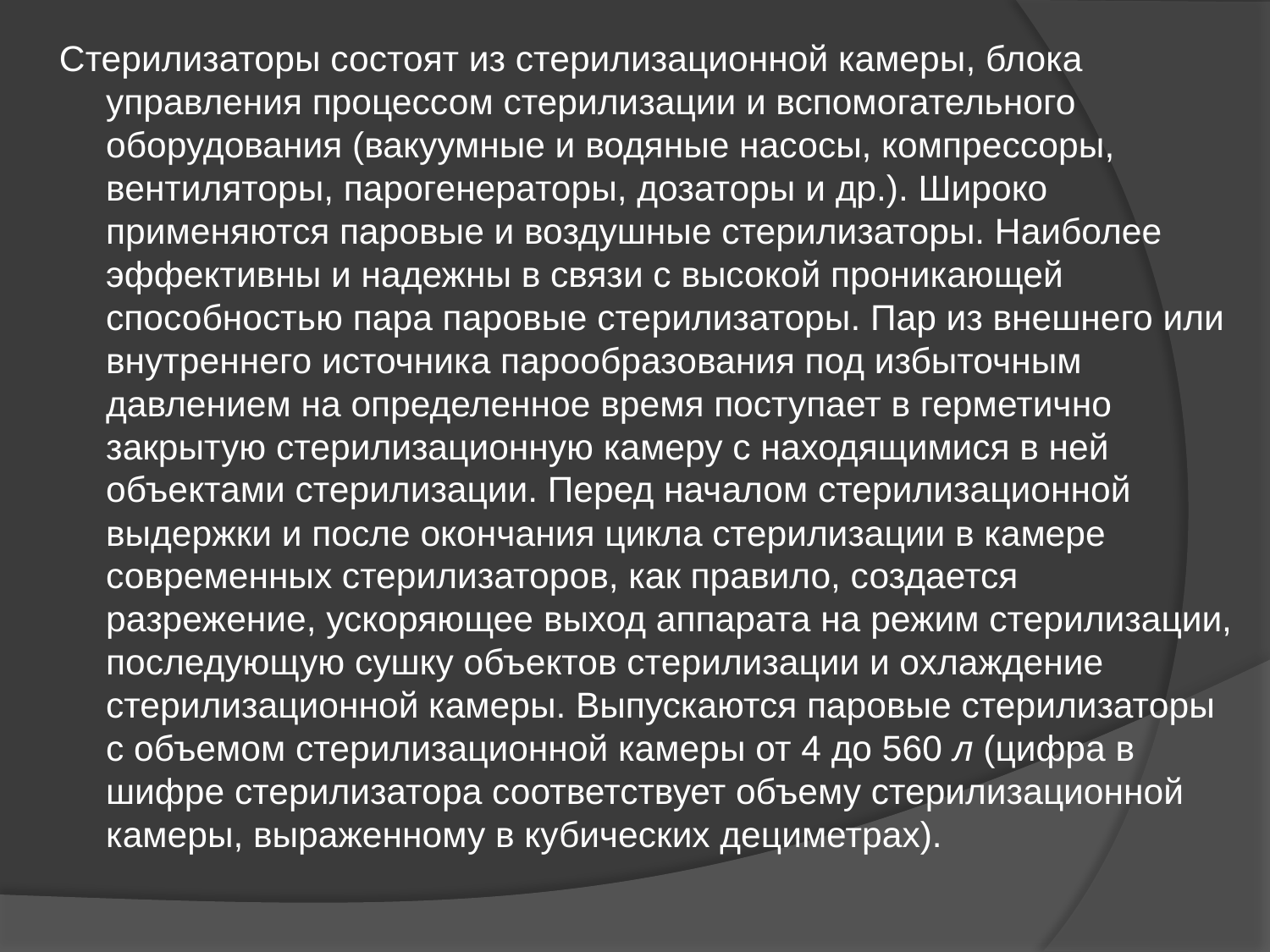

Стерилизаторы состоят из стерилизационной камеры, блока управления процессом стерилизации и вспомогательного оборудования (вакуумные и водяные насосы, компрессоры, вентиляторы, парогенераторы, дозаторы и др.). Широко применяются паровые и воздушные стерилизаторы. Наиболее эффективны и надежны в связи с высокой проникающей способностью пара паровые стерилизаторы. Пар из внешнего или внутреннего источника парообразования под избыточным давлением на определенное время поступает в герметично закрытую стерилизационную камеру с находящимися в ней объектами стерилизации. Перед началом стерилизационной выдержки и после окончания цикла стерилизации в камере современных стерилизаторов, как правило, создается разрежение, ускоряющее выход аппарата на режим стерилизации, последующую сушку объектов стерилизации и охлаждение стерилизационной камеры. Выпускаются паровые стерилизаторы с объемом стерилизационной камеры от 4 до 560 л (цифра в шифре стерилизатора соответствует объему стерилизационной камеры, выраженному в кубических дециметрах).